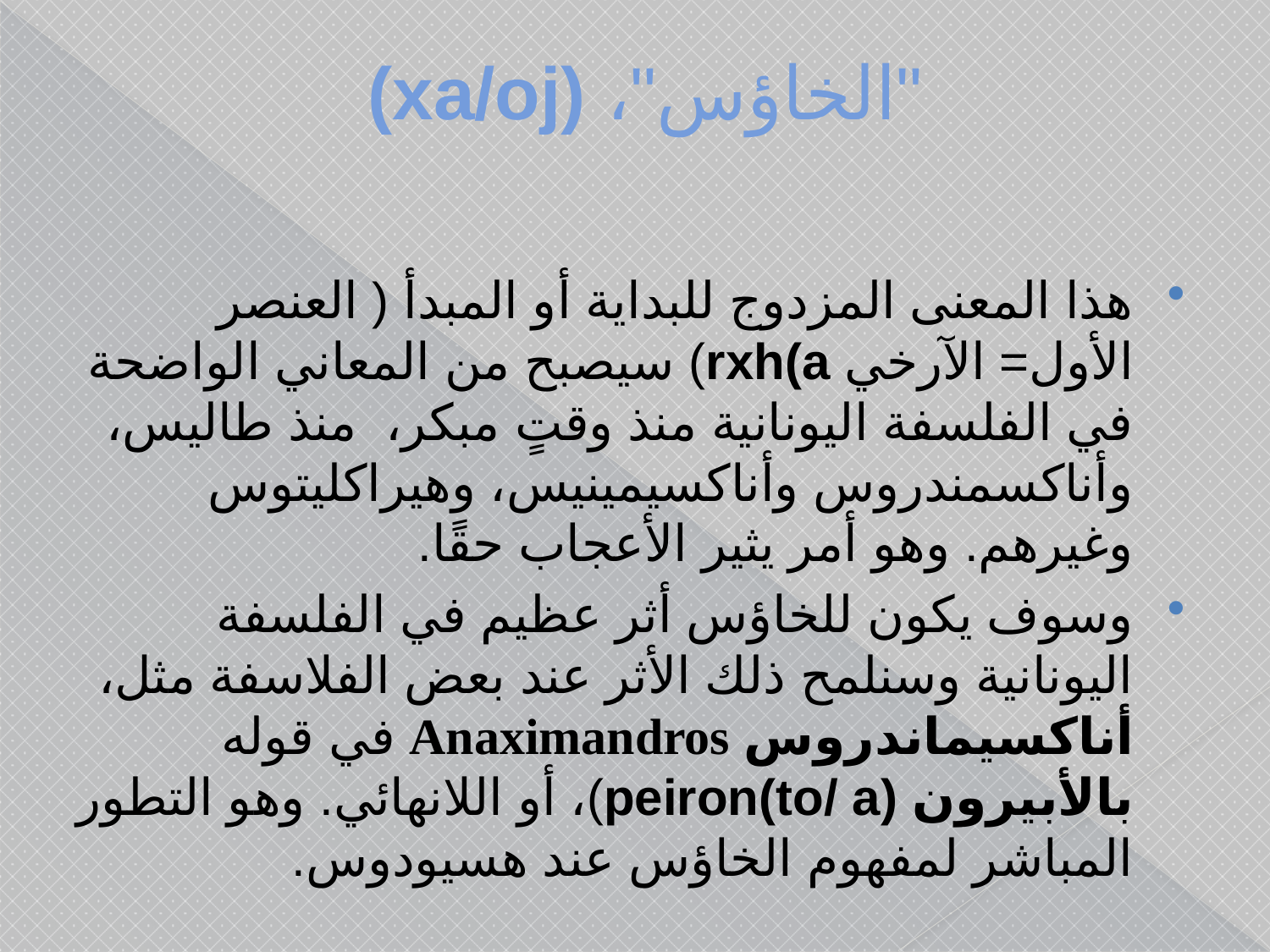

# "الخاؤس"، (xa/oj)
هذا المعنى المزدوج للبداية أو المبدأ ( العنصر الأول= الآرخي a)rxh) سيصبح من المعاني الواضحة في الفلسفة اليونانية منذ وقتٍ مبكر،  منذ طاليس، وأناكسمندروس وأناكسيمينيس، وهيراكليتوس وغيرهم. وهو أمر يثير الأعجاب حقًا.
وسوف يكون للخاؤس أثر عظيم في الفلسفة اليونانية وسنلمح ذلك الأثر عند بعض الفلاسفة مثل، أناكسيماندروس Anaximandros في قوله بالأبيرون (to/ a)peiron)، أو اللانهائي. وهو التطور المباشر لمفهوم الخاؤس عند هسيودوس.